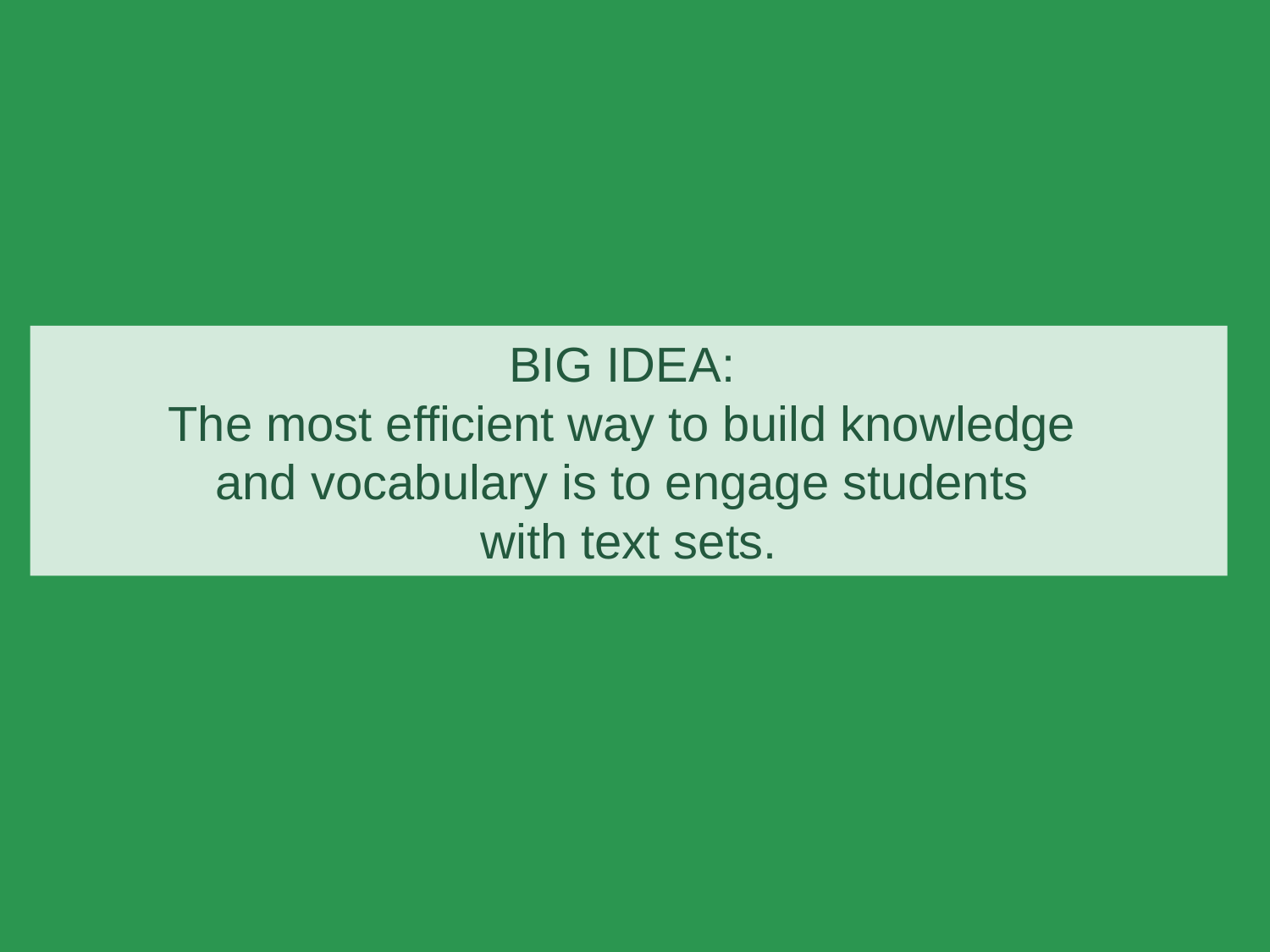

# BIG IDEA: The most efficient way to build knowledge and vocabulary is to engage students with text sets.